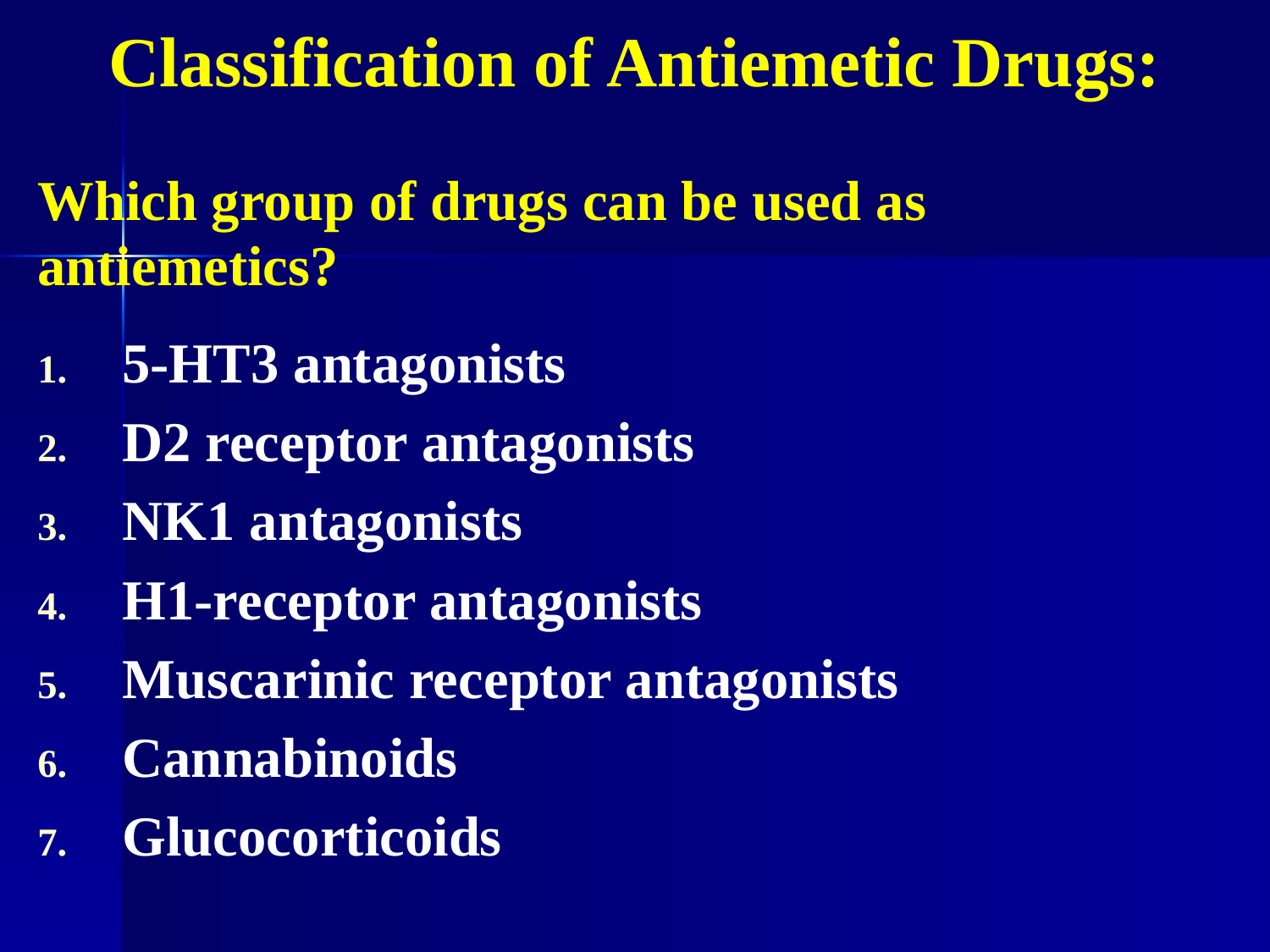

Classification of Antiemetic Drugs:

Which group of drugs can be used as
antiemetics?

5-HT3 antagonists
D2 receptor antagonists
NK1 antagonists
H1-receptor antagonists
Muscarinic receptor antagonists
Cannabinoids
Glucocorticoids